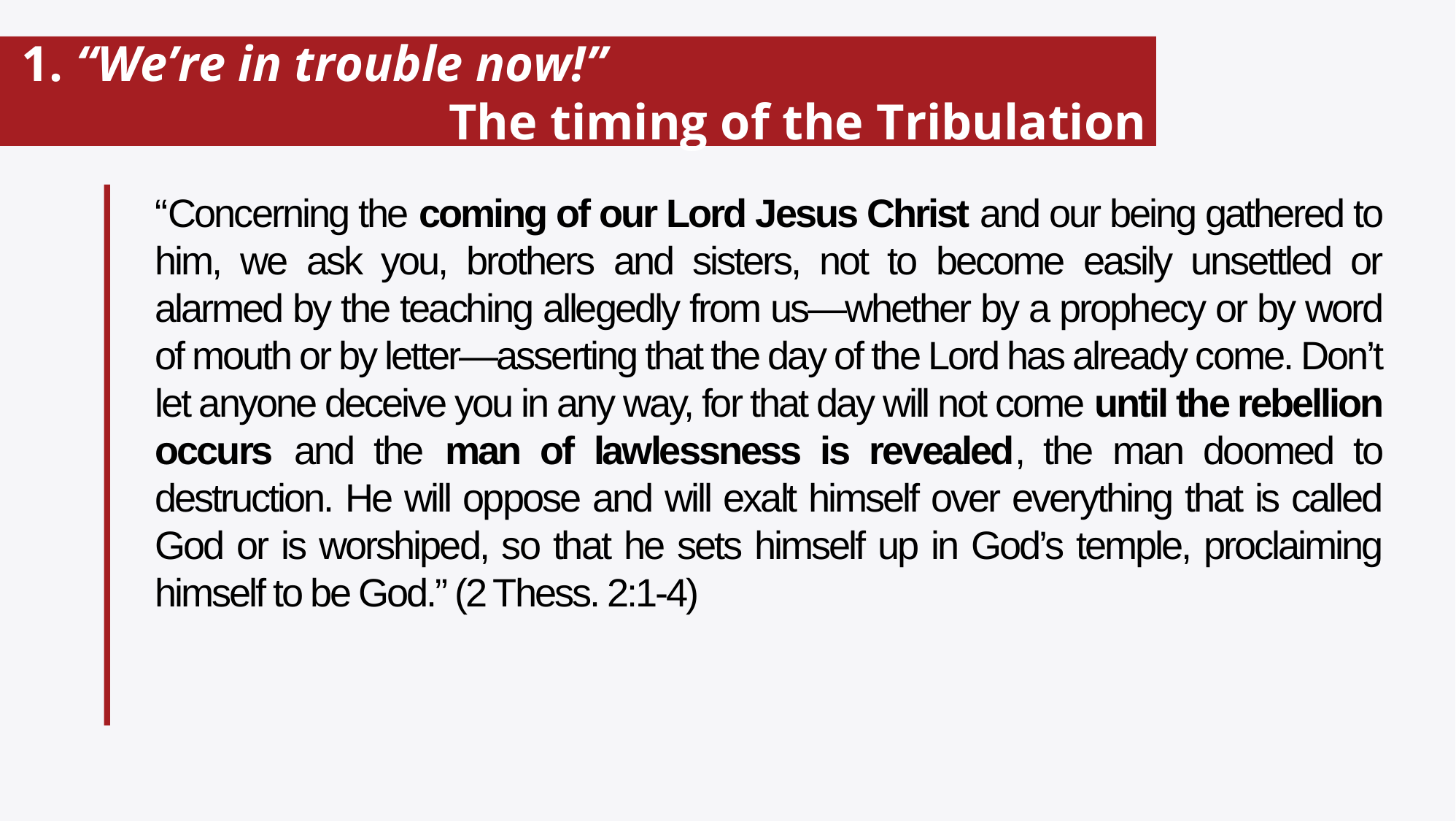

# 1. “We’re in trouble now!” The timing of the Tribulation
“Concerning the coming of our Lord Jesus Christ and our being gathered to him, we ask you, brothers and sisters, not to become easily unsettled or alarmed by the teaching allegedly from us—whether by a prophecy or by word of mouth or by letter—asserting that the day of the Lord has already come. Don’t let anyone deceive you in any way, for that day will not come until the rebellion occurs and the man of lawlessness is revealed, the man doomed to destruction. He will oppose and will exalt himself over everything that is called God or is worshiped, so that he sets himself up in God’s temple, proclaiming himself to be God.” (2 Thess. 2:1-4)